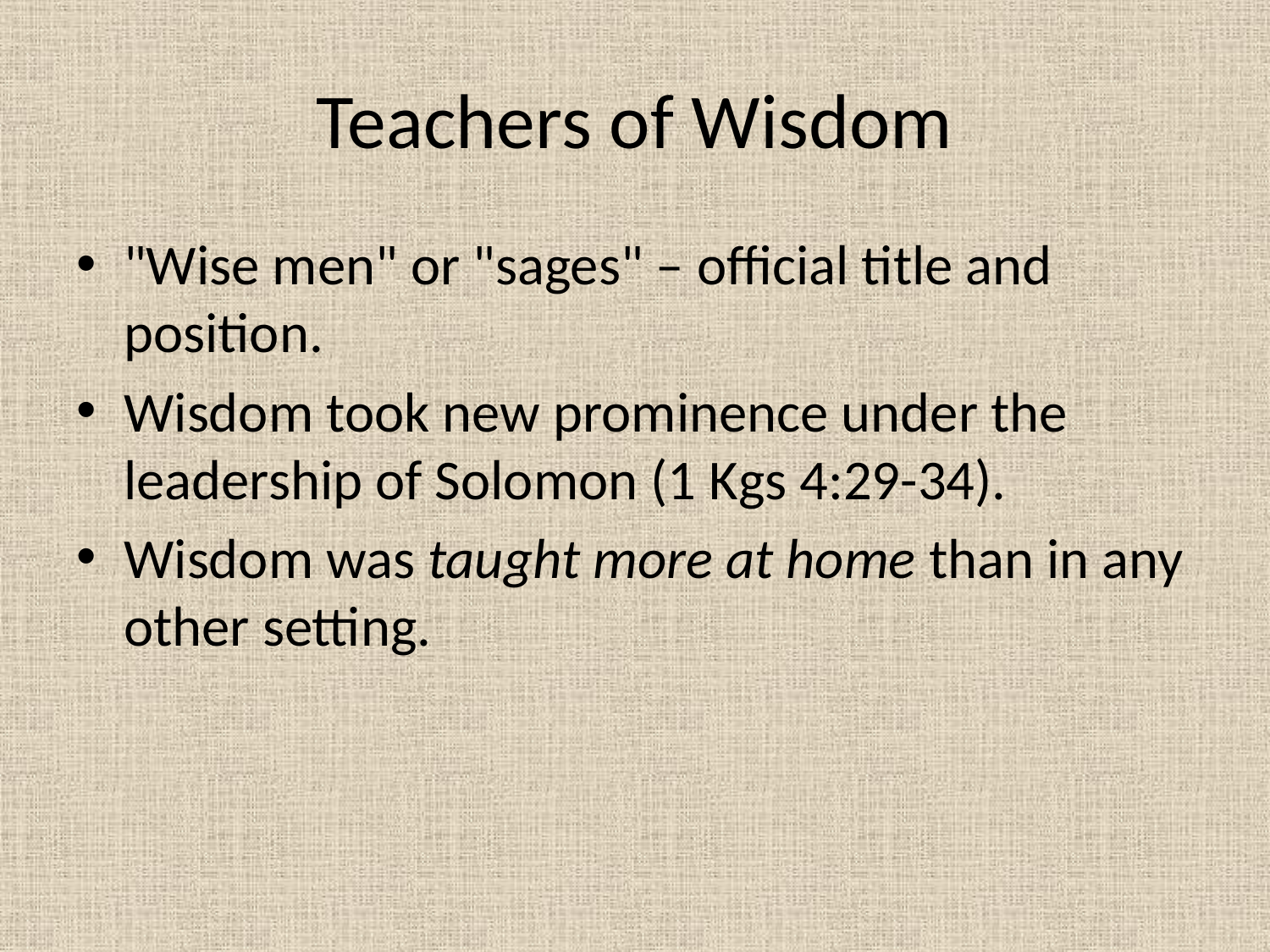

# Teachers of Wisdom
"Wise men" or "sages" – official title and position.
Wisdom took new prominence under the leadership of Solomon (1 Kgs 4:29-34).
Wisdom was taught more at home than in any other setting.